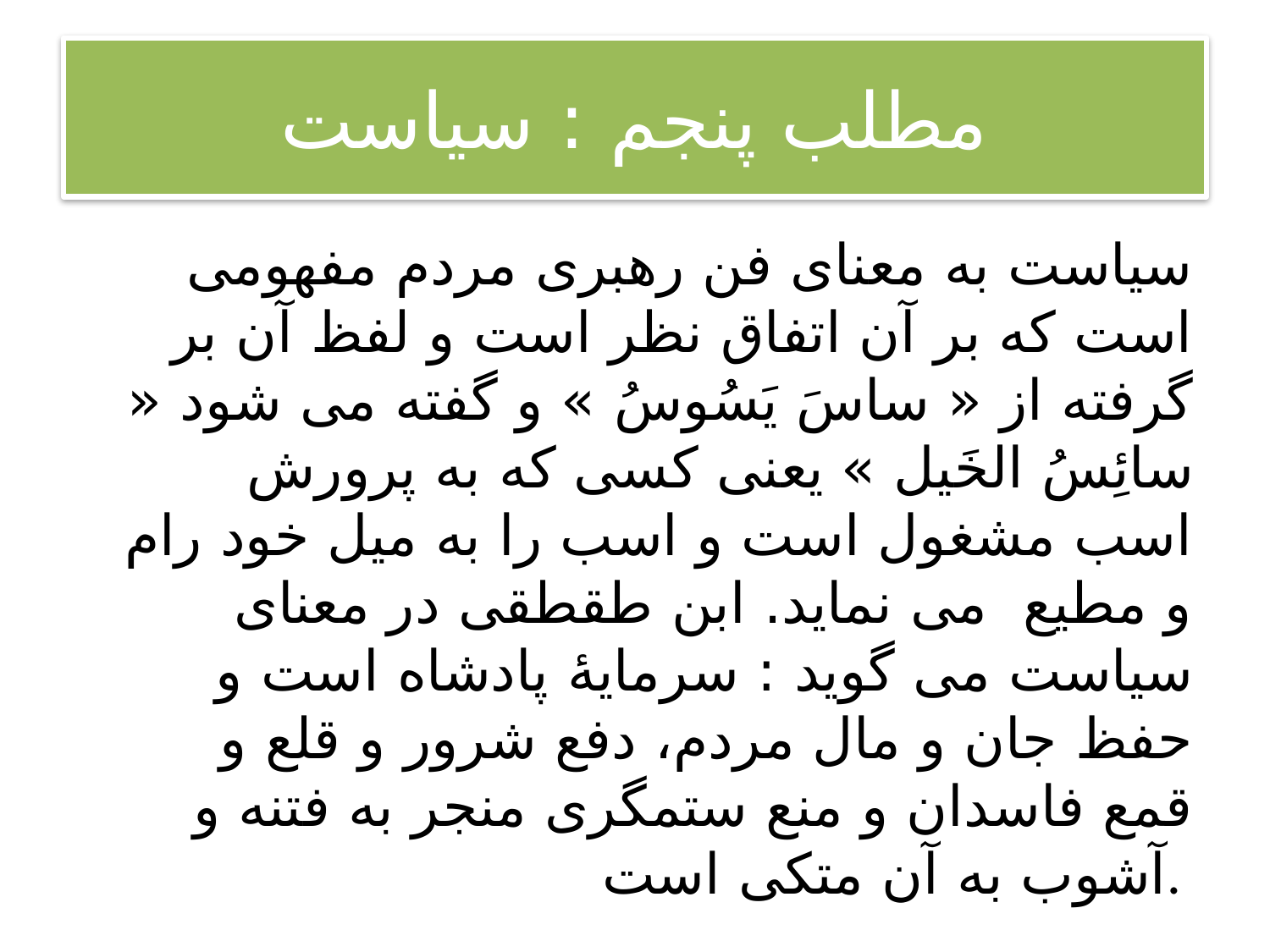

# مطلب پنجم : سیاست
سیاست به معنای فن رهبری مردم مفهومی است که بر آن اتفاق نظر است و لفظ آن بر گرفته از « ساسَ یَسُوسُ » و گفته می شود « سائِسُ الخَیل » یعنی کسی که به پرورش اسب مشغول است و اسب را به میل خود رام و مطیع  می نماید. ابن طقطقی در معنای سیاست می گوید : سرمایۀ پادشاه است و حفظ جان و مال مردم، دفع شرور و قلع و قمع فاسدان و منع ستمگری منجر به فتنه و آشوب به آن متکی است.